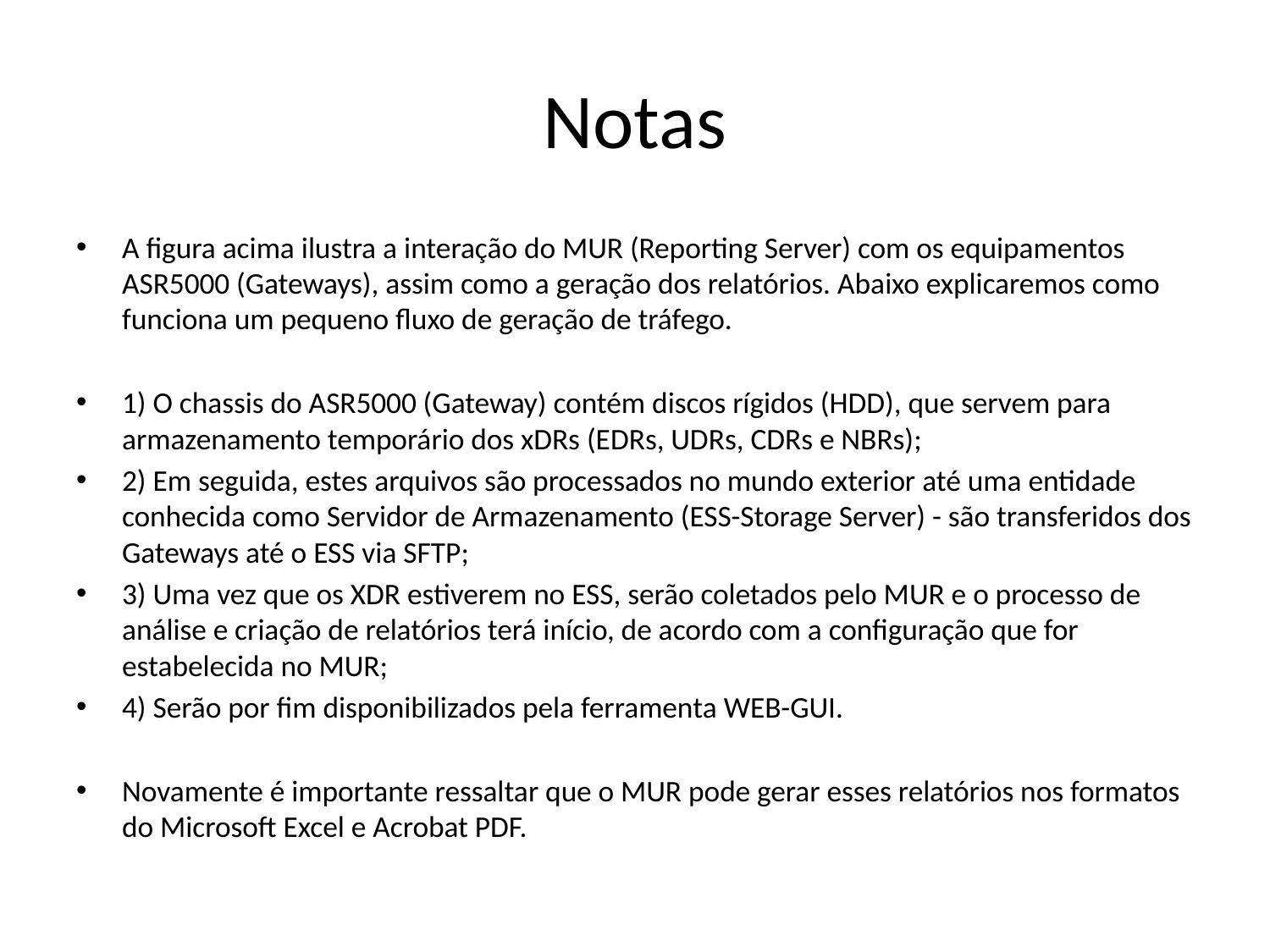

# Notas
A figura acima ilustra a interação do MUR (Reporting Server) com os equipamentos ASR5000 (Gateways), assim como a geração dos relatórios. Abaixo explicaremos como funciona um pequeno fluxo de geração de tráfego.

1) O chassis do ASR5000 (Gateway) contém discos rígidos (HDD), que servem para armazenamento temporário dos xDRs (EDRs, UDRs, CDRs e NBRs);
2) Em seguida, estes arquivos são processados no mundo exterior até uma entidade conhecida como Servidor de Armazenamento (ESS-Storage Server) - são transferidos dos Gateways até o ESS via SFTP;
3) Uma vez que os XDR estiverem no ESS, serão coletados pelo MUR e o processo de análise e criação de relatórios terá início, de acordo com a configuração que for estabelecida no MUR;
4) Serão por fim disponibilizados pela ferramenta WEB-GUI.

Novamente é importante ressaltar que o MUR pode gerar esses relatórios nos formatos do Microsoft Excel e Acrobat PDF.